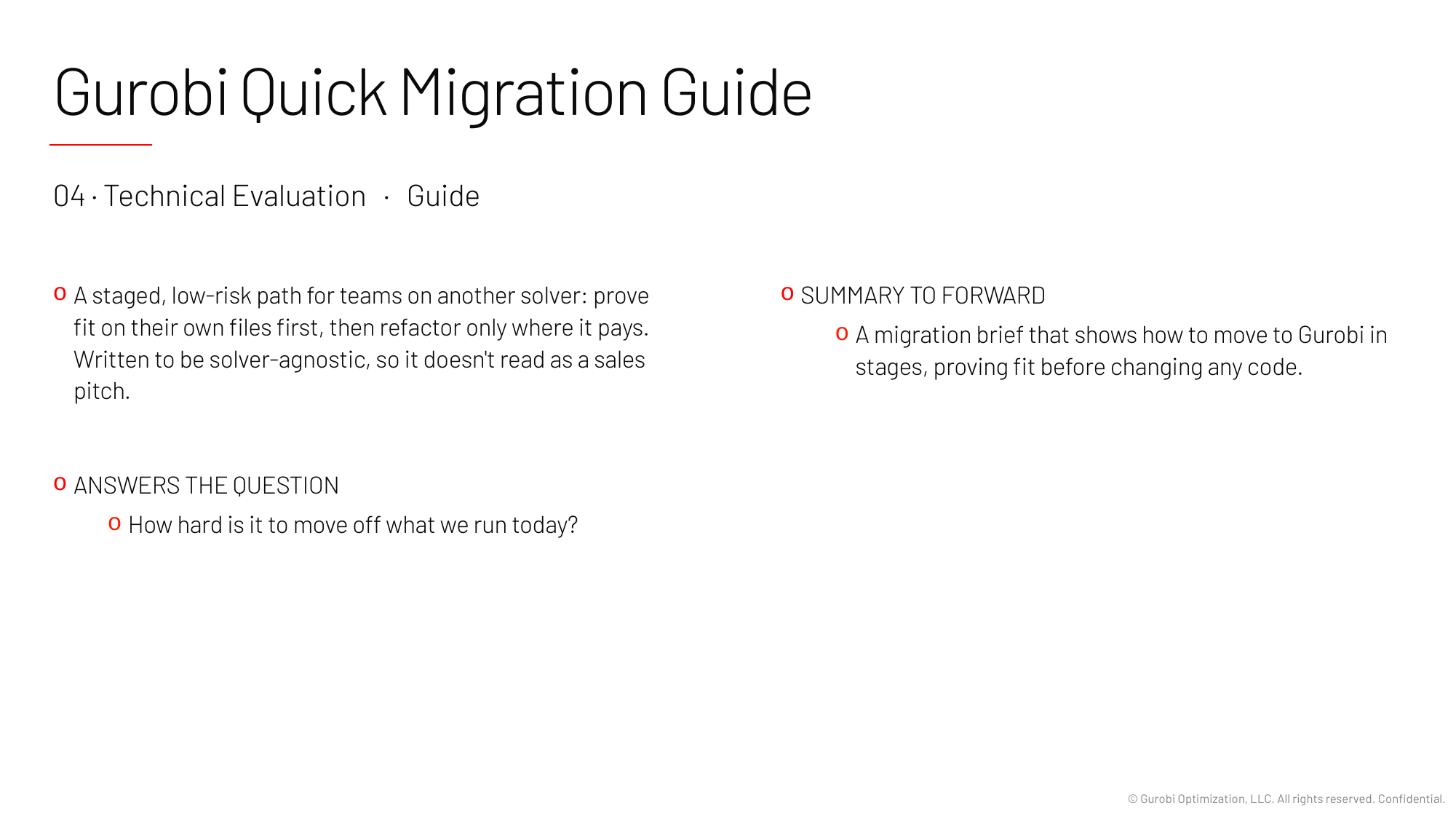

# Gurobi Quick Migration Guide
04 · Technical Evaluation   ·   Guide
A staged, low-risk path for teams on another solver: prove fit on their own files first, then refactor only where it pays. Written to be solver-agnostic, so it doesn't read as a sales pitch.

ANSWERS THE QUESTION
How hard is it to move off what we run today?
SUMMARY TO FORWARD
A migration brief that shows how to move to Gurobi in stages, proving fit before changing any code.